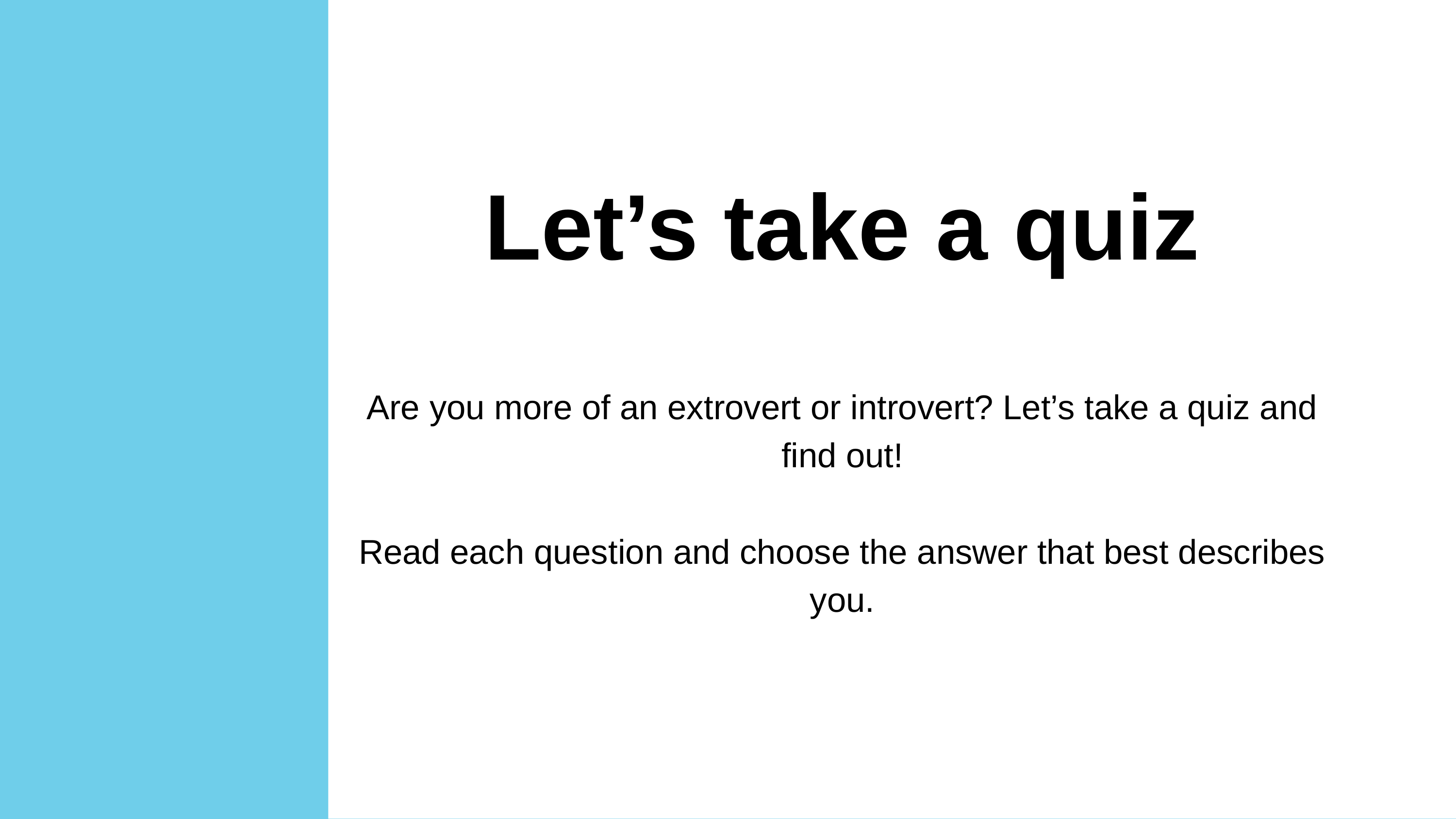

Let’s take a quiz
Are you more of an extrovert or introvert? Let’s take a quiz and find out!

Read each question and choose the answer that best describes you.